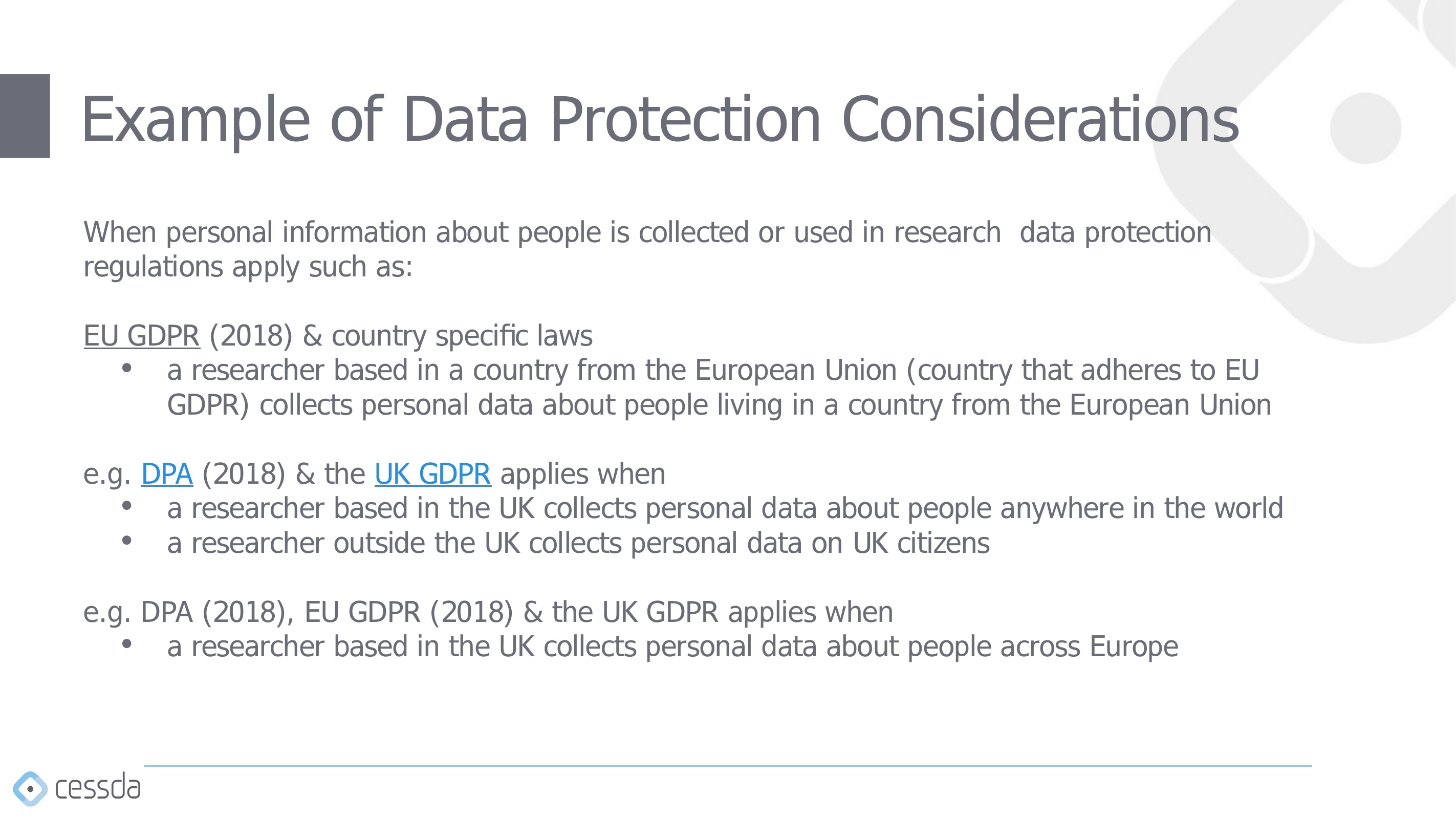

# Example of Data Protection Considerations
When personal information about people is collected or used in research  data protection regulations apply such as:

EU GDPR (2018) & country specific laws
a researcher based in a country from the European Union (country that adheres to EU GDPR) collects personal data about people living in a country from the European Union

e.g. DPA (2018) & the UK GDPR applies when
a researcher based in the UK collects personal data about people anywhere in the world
a researcher outside the UK collects personal data on UK citizens

e.g. DPA (2018), EU GDPR (2018) & the UK GDPR applies when
a researcher based in the UK collects personal data about people across Europe